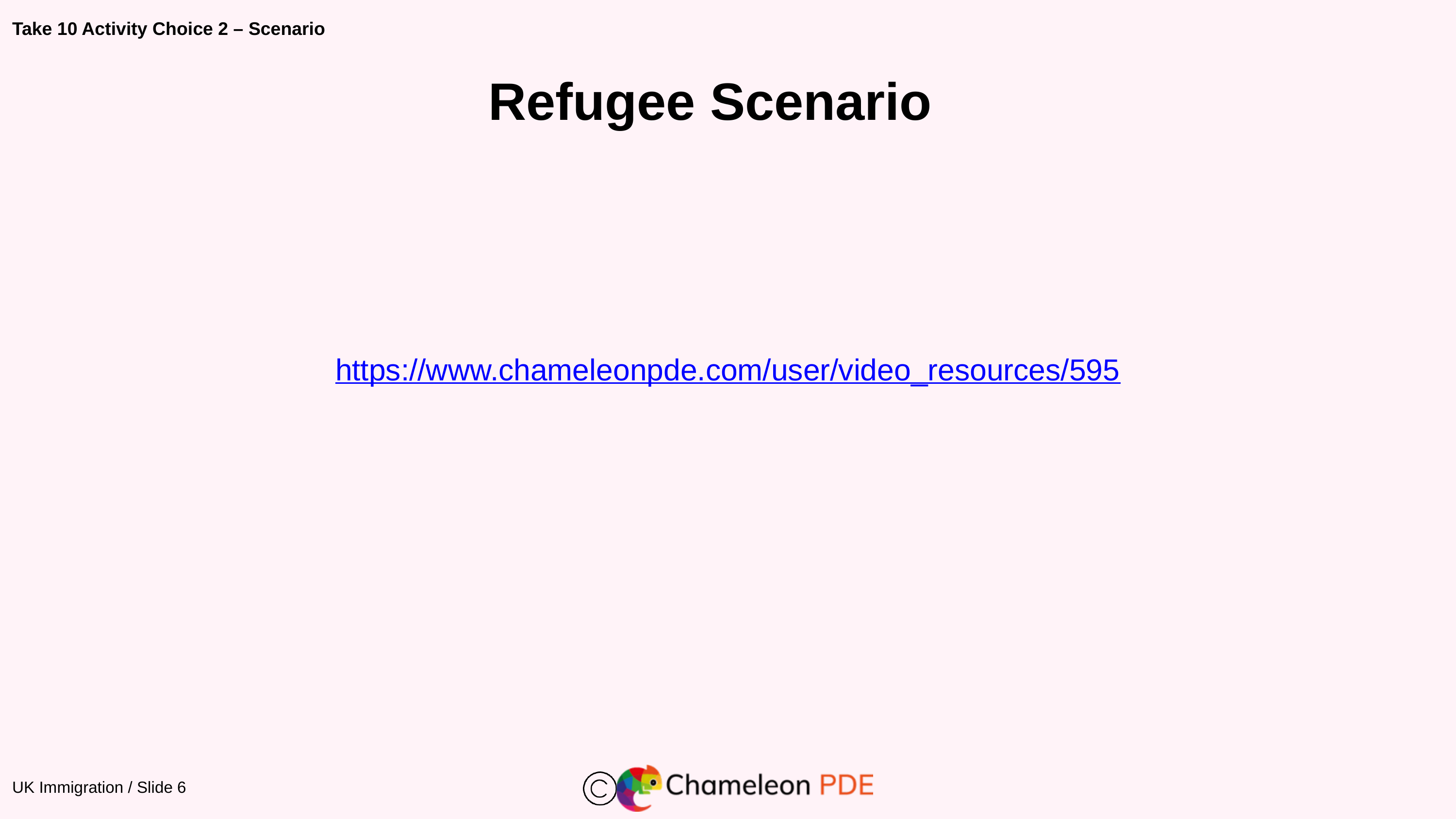

Take 10 Activity Choice 2 – Scenario

Refugee Scenario
https://www.chameleonpde.com/user/video_resources/595

UK Immigration / Slide 6